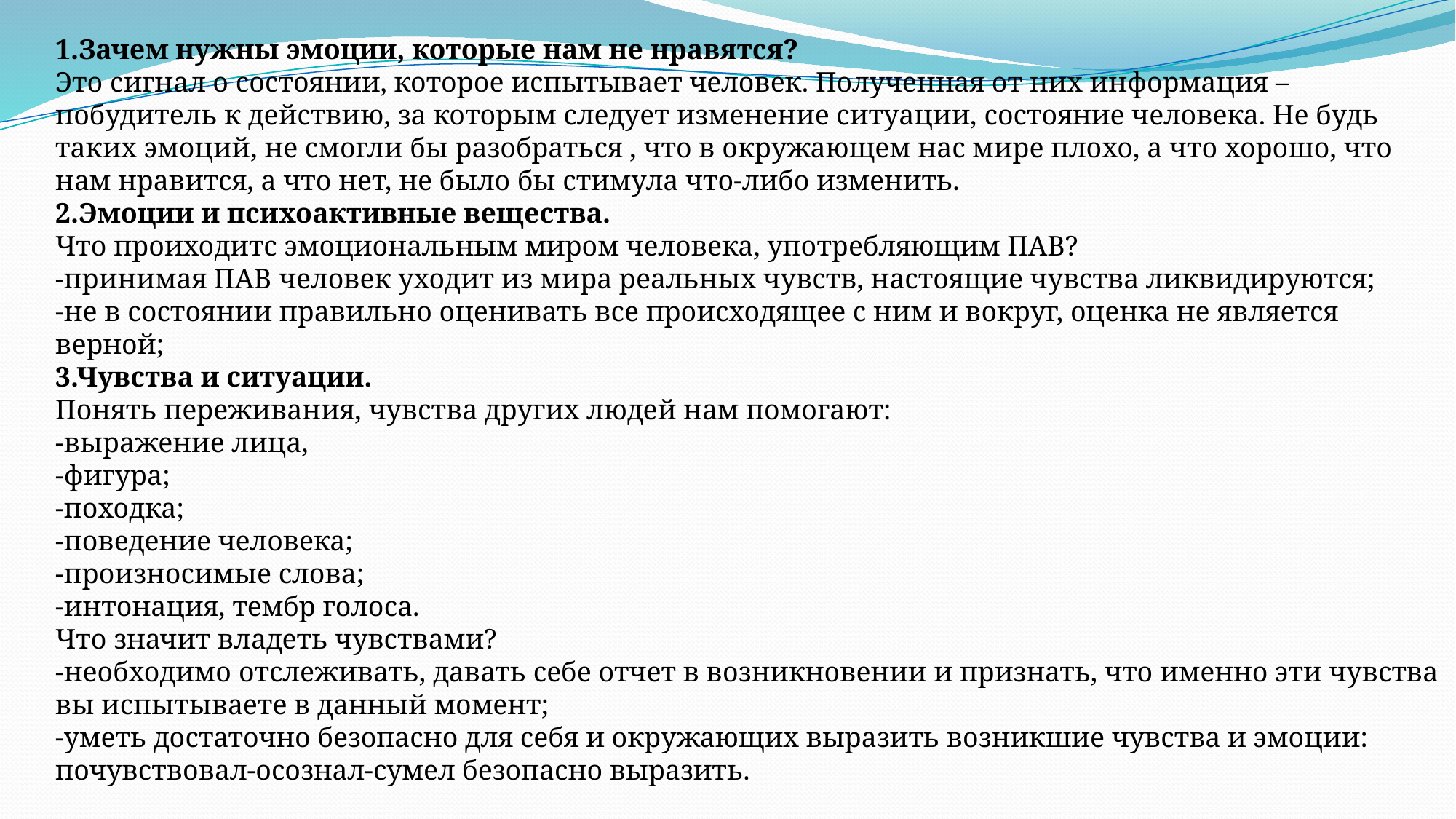

1.Зачем нужны эмоции, которые нам не нравятся?
Это сигнал о состоянии, которое испытывает человек. Полученная от них информация –побудитель к действию, за которым следует изменение ситуации, состояние человека. Не будь таких эмоций, не смогли бы разобраться , что в окружающем нас мире плохо, а что хорошо, что нам нравится, а что нет, не было бы стимула что-либо изменить.
2.Эмоции и психоактивные вещества.
Что проиходитс эмоциональным миром человека, употребляющим ПАВ?
-принимая ПАВ человек уходит из мира реальных чувств, настоящие чувства ликвидируются;
-не в состоянии правильно оценивать все происходящее с ним и вокруг, оценка не является верной;
3.Чувства и ситуации.
Понять переживания, чувства других людей нам помогают:
-выражение лица,
-фигура;
-походка;
-поведение человека;
-произносимые слова;
-интонация, тембр голоса.
Что значит владеть чувствами?
-необходимо отслеживать, давать себе отчет в возникновении и признать, что именно эти чувства вы испытываете в данный момент;
-уметь достаточно безопасно для себя и окружающих выразить возникшие чувства и эмоции: почувствовал-осознал-сумел безопасно выразить.